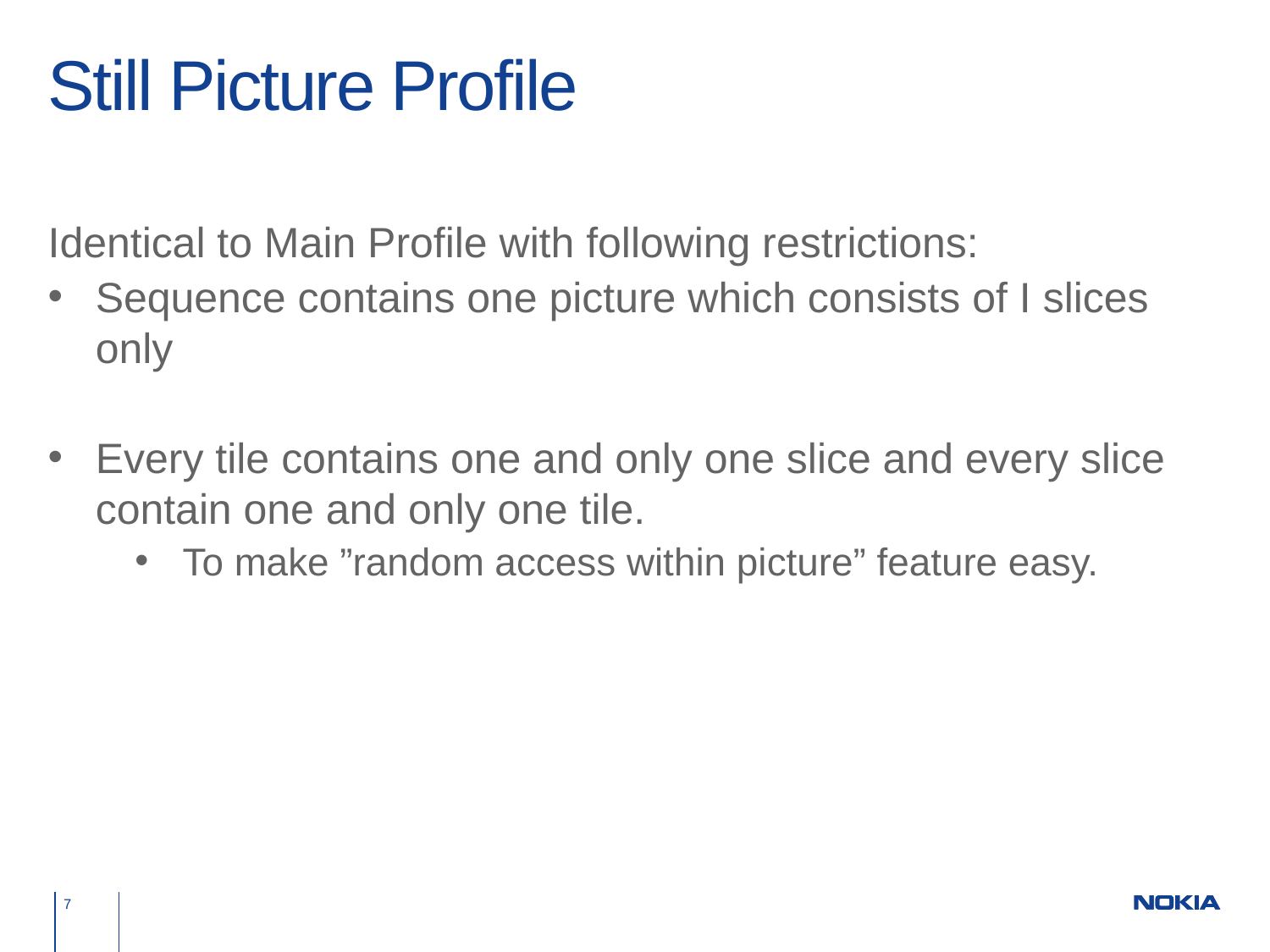

# Still Picture Profile
Identical to Main Profile with following restrictions:
Sequence contains one picture which consists of I slices only

Every tile contains one and only one slice and every slice contain one and only one tile.
To make ”random access within picture” feature easy.

7